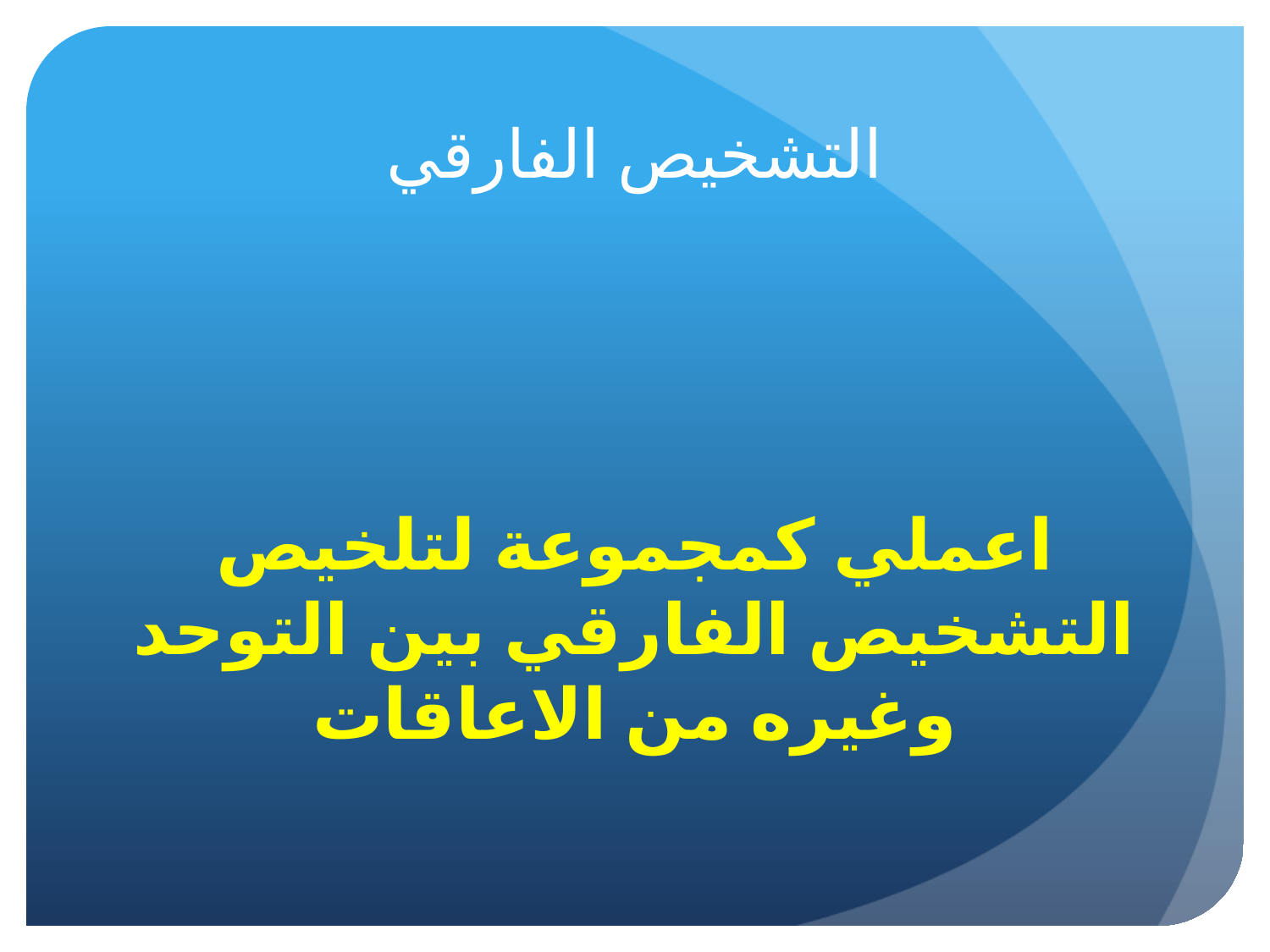

# التشخيص الفارقي

اعملي كمجموعة لتلخيص التشخيص الفارقي بين التوحد وغيره من الاعاقات